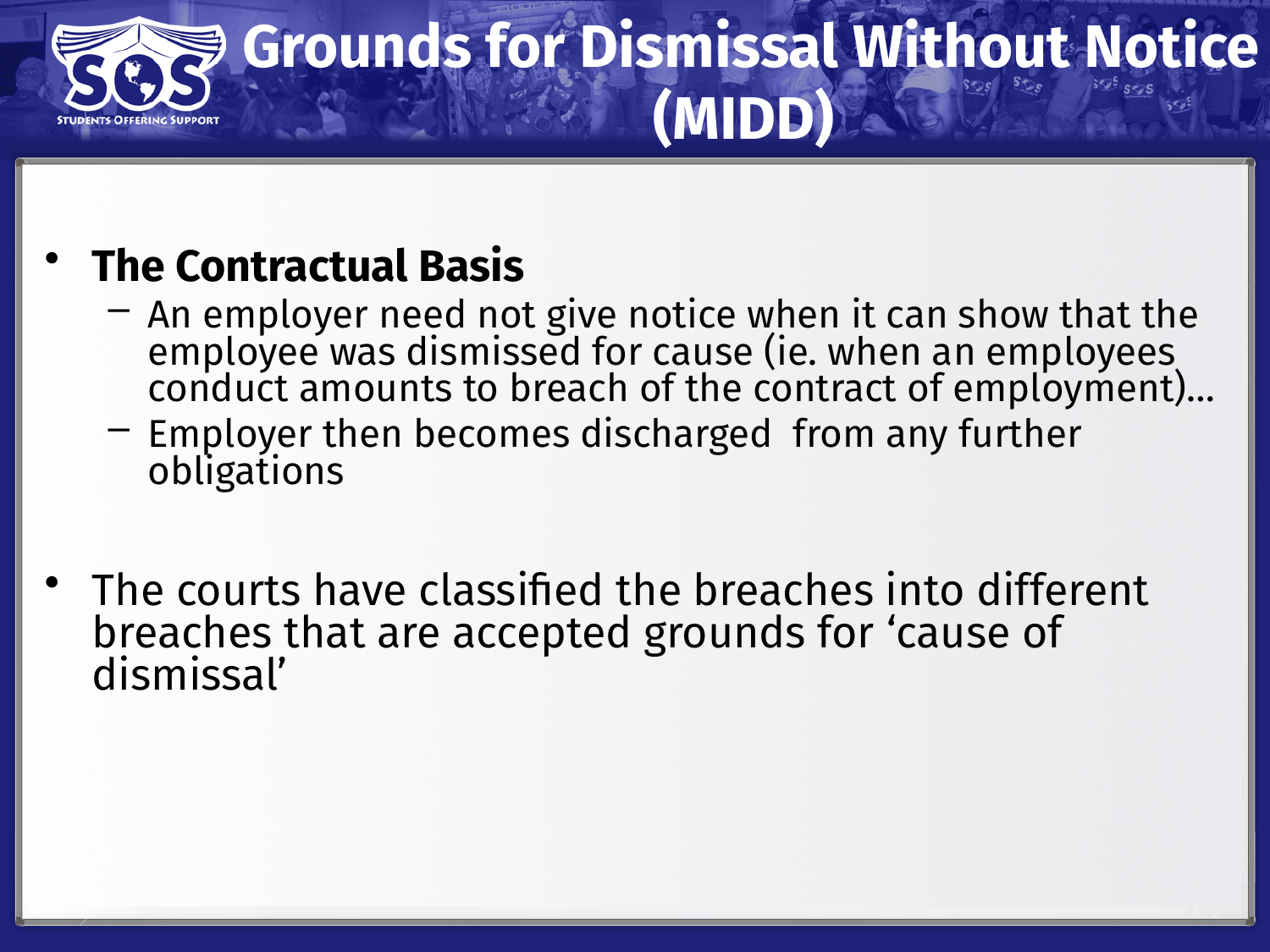

# Grounds for Dismissal Without Notice (MIDD)

The Contractual Basis
An employer need not give notice when it can show that the employee was dismissed for cause (ie. when an employees conduct amounts to breach of the contract of employment)…
Employer then becomes discharged  from any further obligations

The courts have classified the breaches into different breaches that are accepted grounds for ‘cause of dismissal’